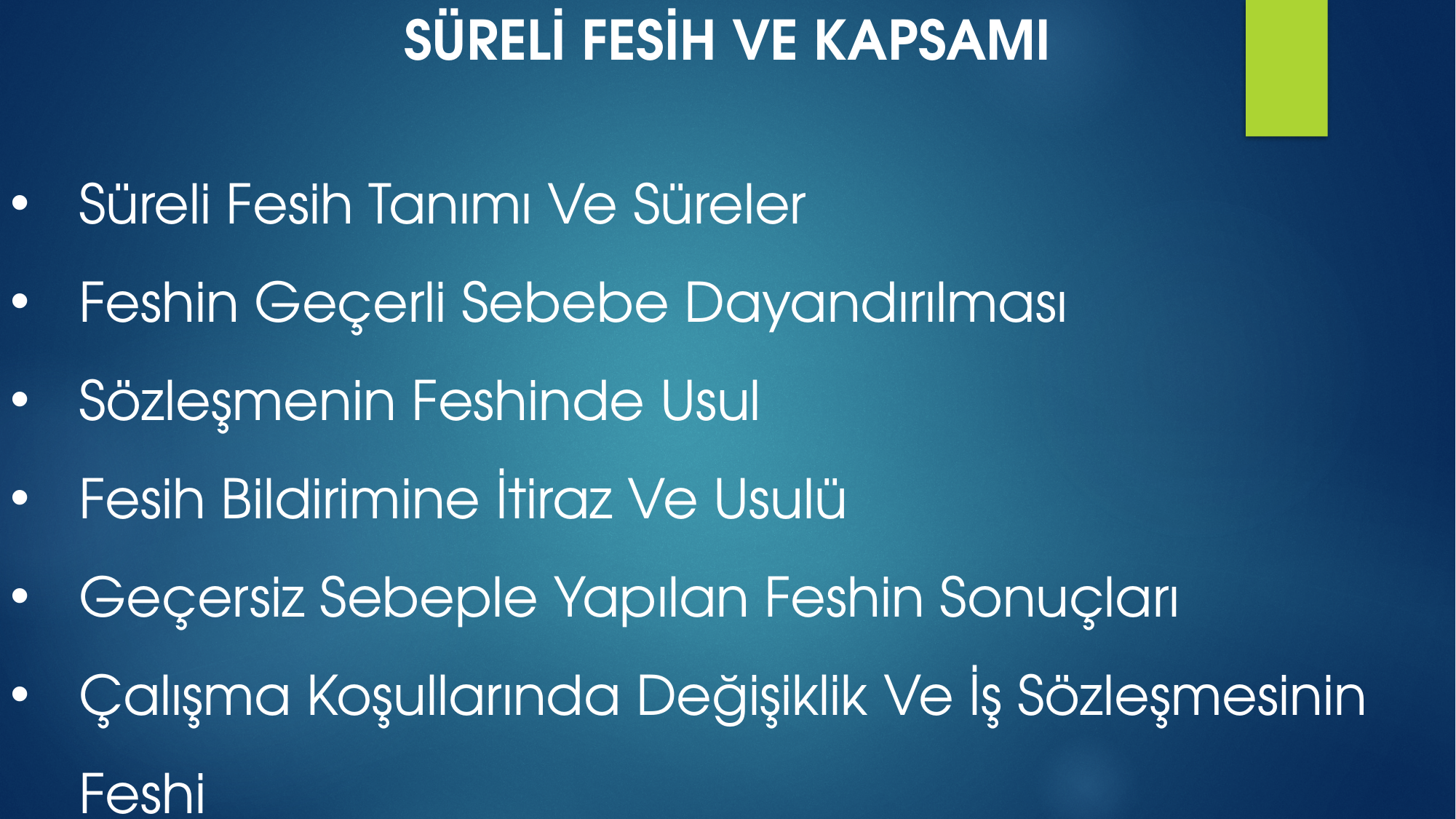

SÜRELİ FESİH VE KAPSAMI

Süreli Fesih Tanımı Ve Süreler
Feshin Geçerli Sebebe Dayandırılması
Sözleşmenin Feshinde Usul
Fesih Bildirimine İtiraz Ve Usulü
Geçersiz Sebeple Yapılan Feshin Sonuçları
Çalışma Koşullarında Değişiklik Ve İş Sözleşmesinin Feshi